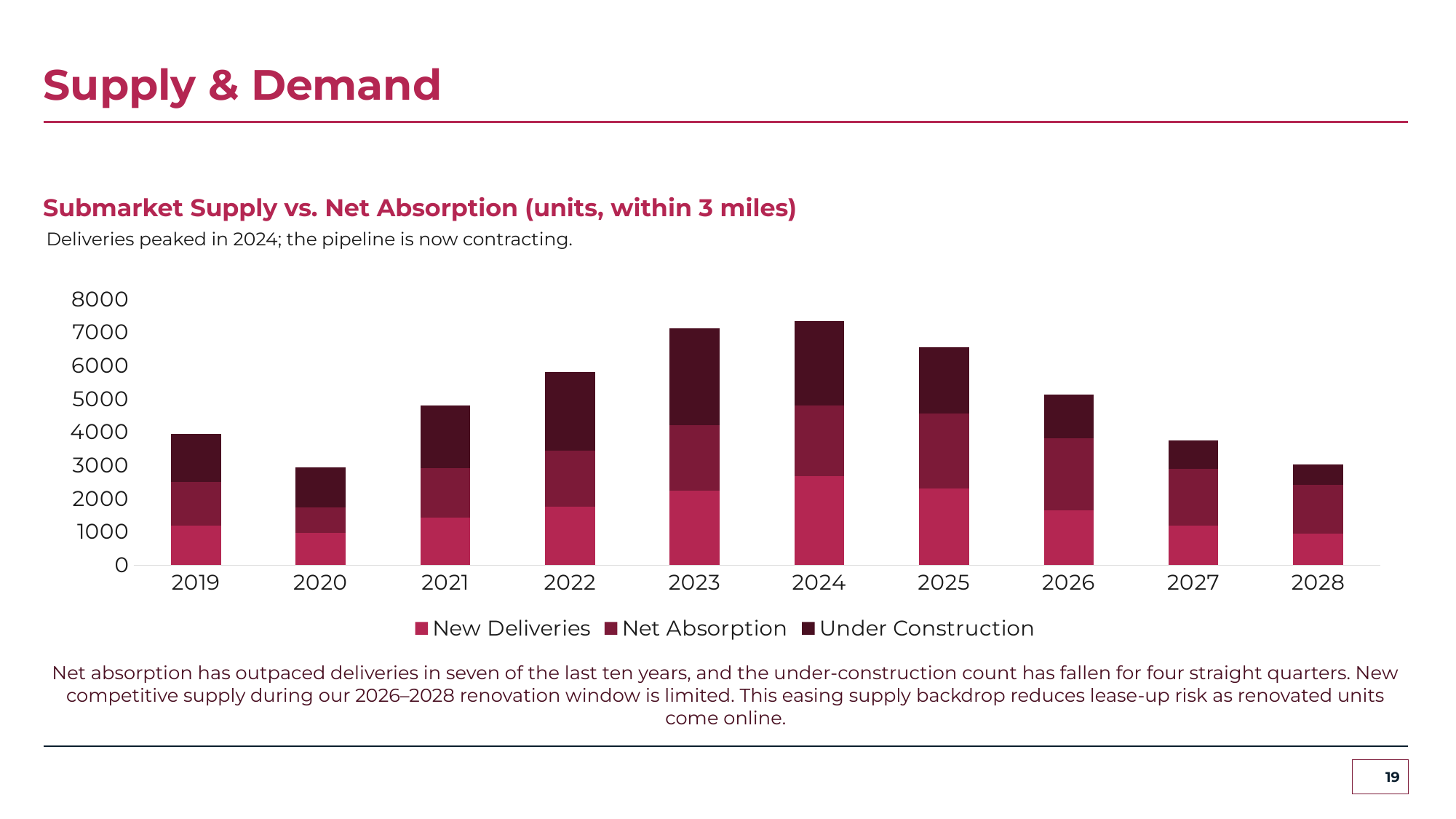

# Supply & Demand
Submarket Supply vs. Net Absorption (units, within 3 miles)
Deliveries peaked in 2024; the pipeline is now contracting.

### Chart

| Category | New Deliveries | Net Absorption | Under Construction |
|---|---|---|---|
| 2019 | 1180.0 | 1320.0 | 1450.0 |
| 2020 | 980.0 | 760.0 | 1210.0 |
| 2021 | 1420.0 | 1510.0 | 1880.0 |
| 2022 | 1760.0 | 1690.0 | 2360.0 |
| 2023 | 2240.0 | 1980.0 | 2910.0 |
| 2024 | 2680.0 | 2120.0 | 2540.0 |
| 2025 | 2310.0 | 2260.0 | 1980.0 |
| 2026 | 1640.0 | 2180.0 | 1320.0 |
| 2027 | 1180.0 | 1720.0 | 860.0 |
| 2028 | 940.0 | 1480.0 | 620.0 |
Net absorption has outpaced deliveries in seven of the last ten years, and the under-construction count has fallen for four straight quarters. New competitive supply during our 2026–2028 renovation window is limited. This easing supply backdrop reduces lease-up risk as renovated units come online.
19